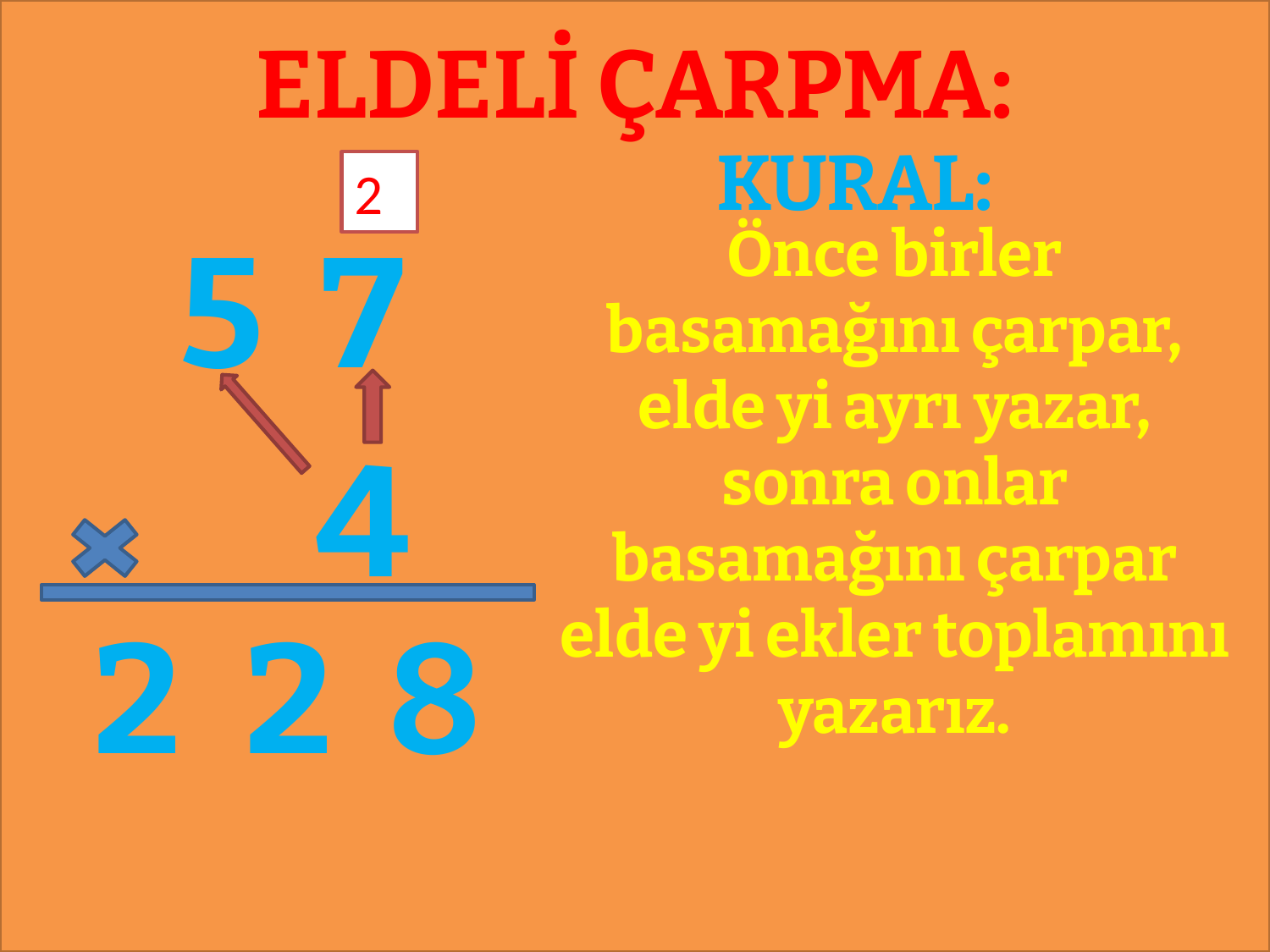

ELDELİ ÇARPMA:
KURAL:
2
5
7
Önce birler basamağını çarpar, elde yi ayrı yazar, sonra onlar basamağını çarpar elde yi ekler toplamını yazarız.
#

4

2
2
8